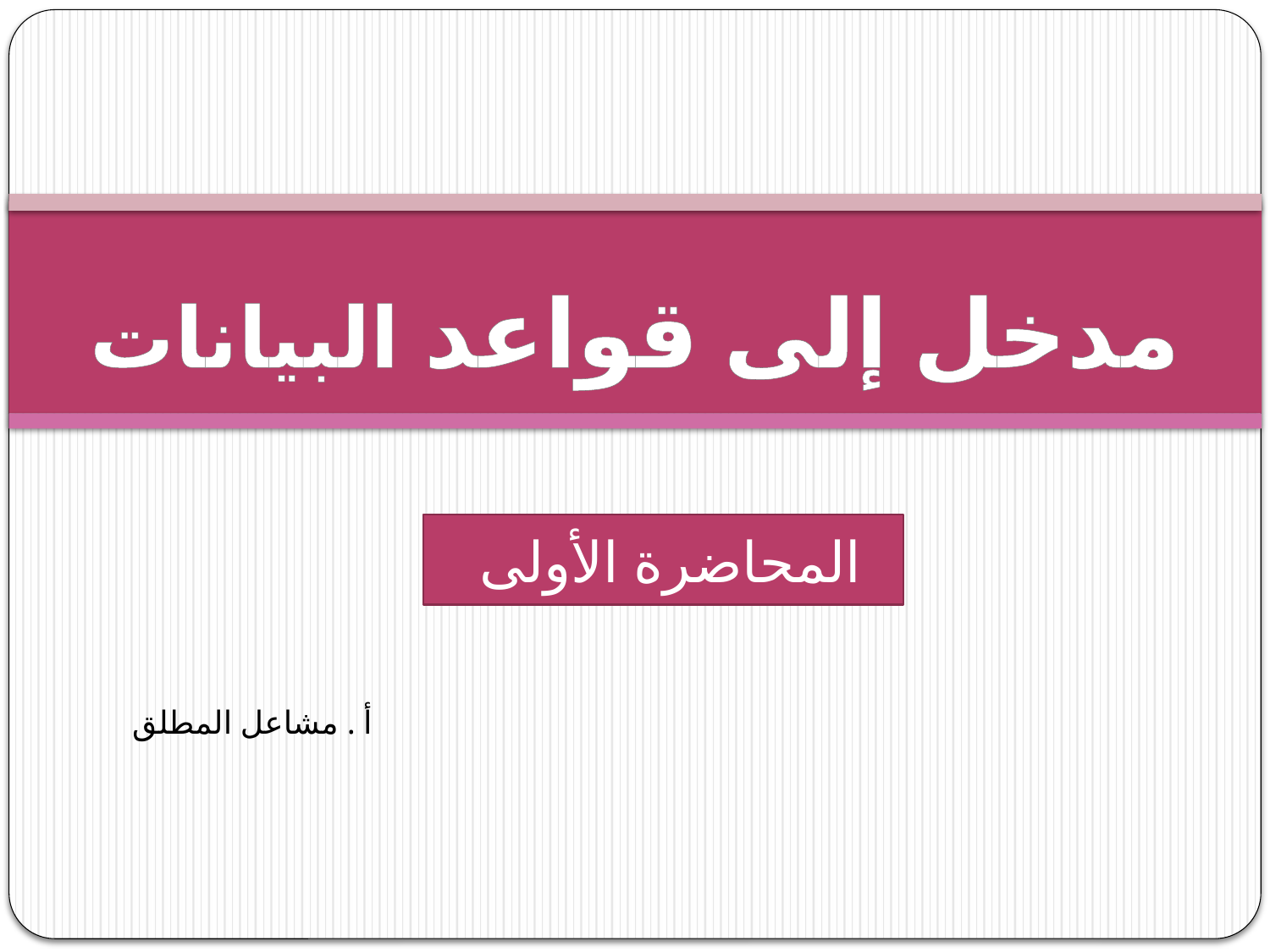

مدخل إلى قواعد البيانات
المحاضرة الأولى
أ . مشاعل المطلق